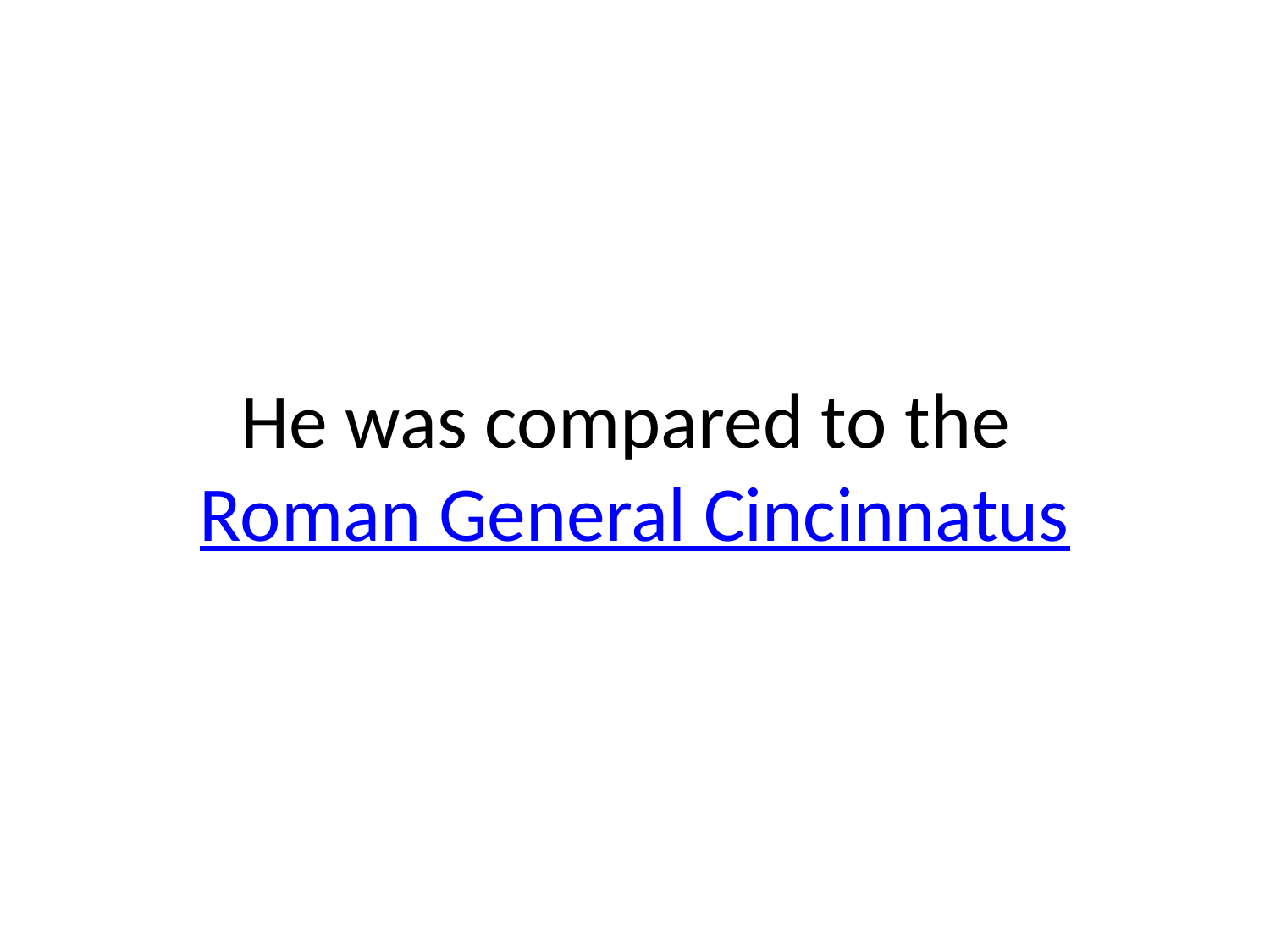

# He was compared to the Roman General Cincinnatus